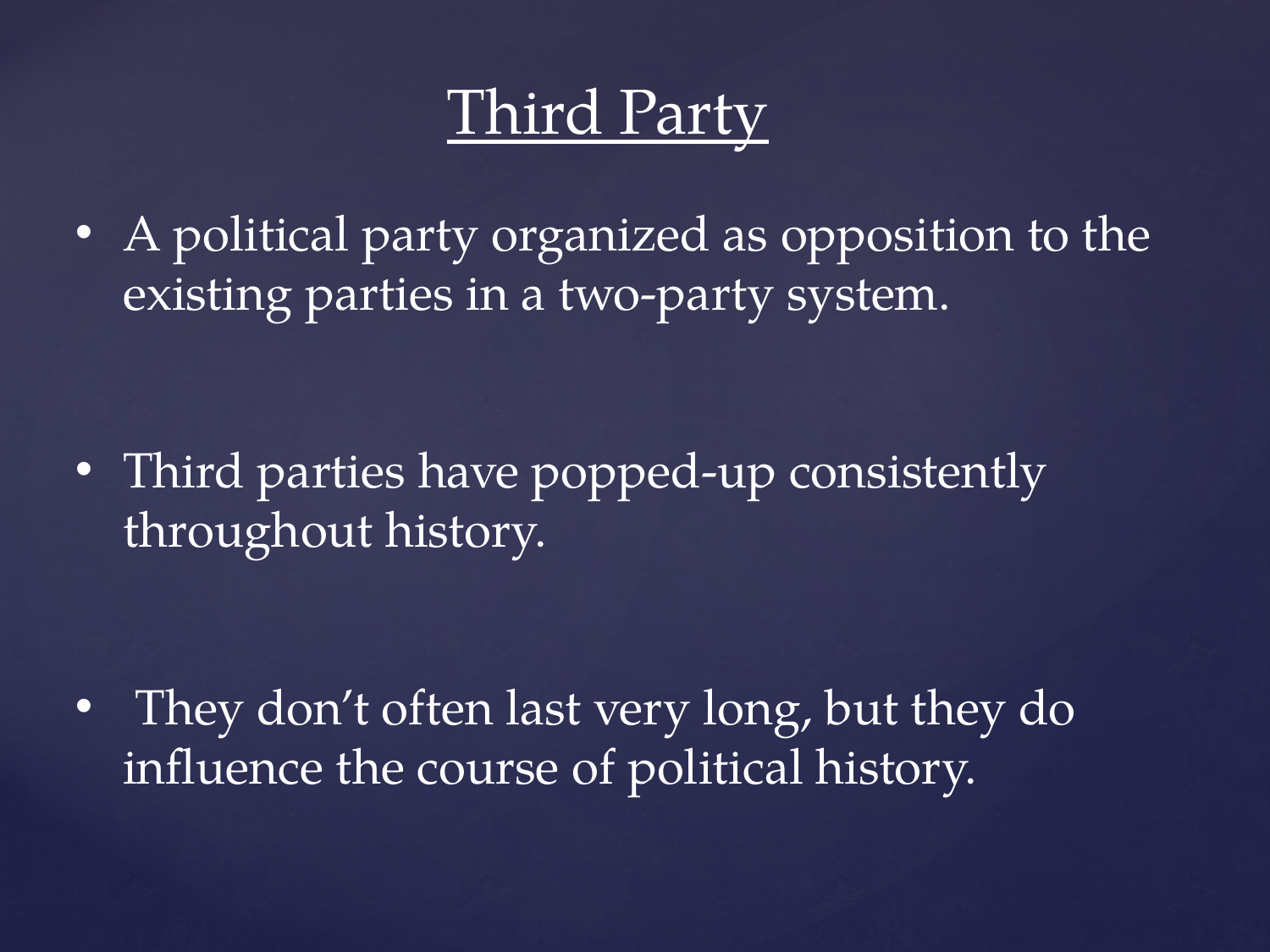

Third Party
A political party organized as opposition to the existing parties in a two-party system.

Third parties have popped-up consistently throughout history.

 They don’t often last very long, but they do influence the course of political history.